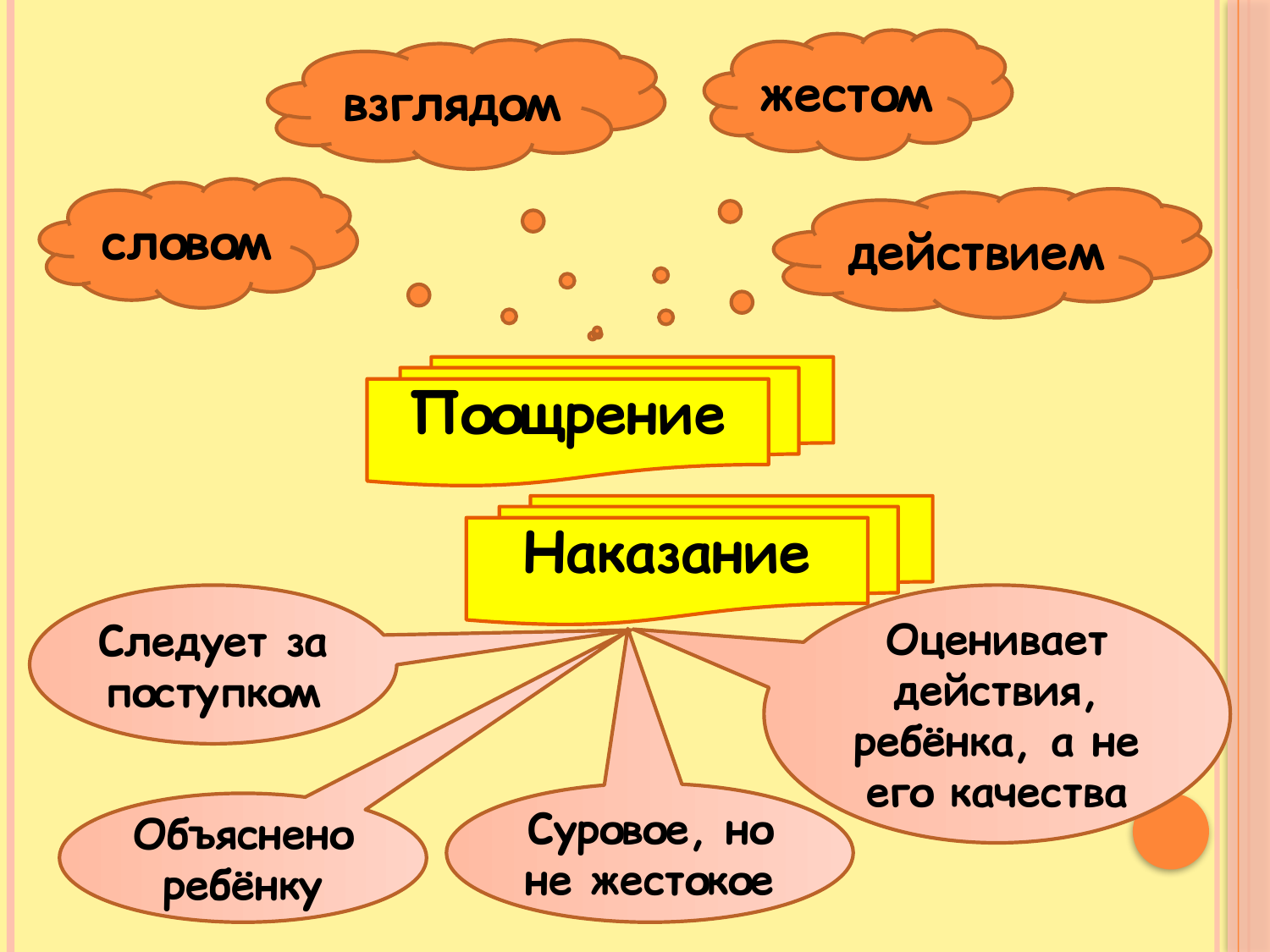

жестом
взглядом
словом
действием
Поощрение

Наказание

Следует за поступком
Оценивает действия, ребёнка, а не его качества
Суровое, но не жестокое
Объяснено ребёнку